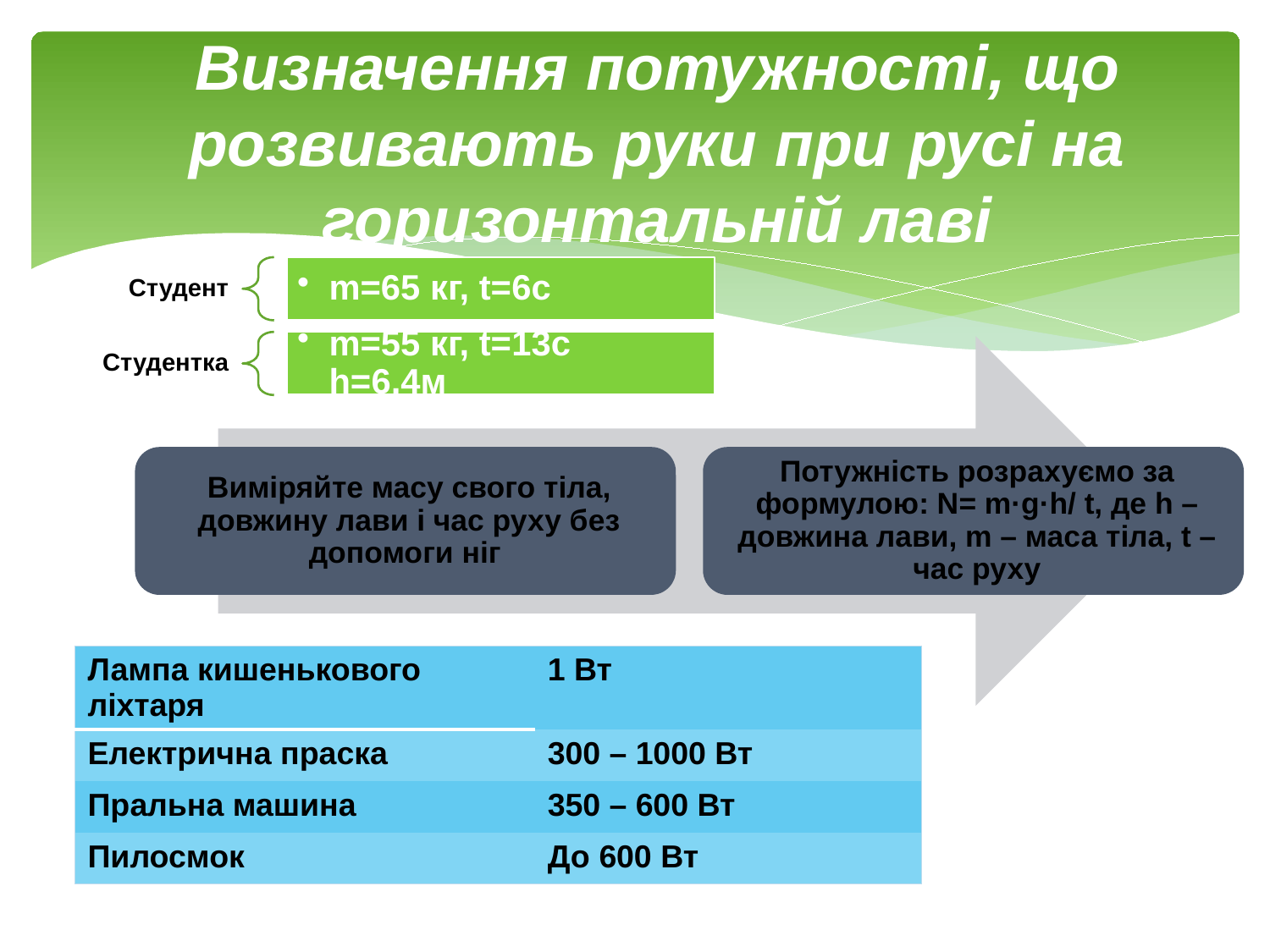

# Визначення потужності, що розвивають руки при русі на горизонтальній лаві
Студент
m=65 кг, t=6с
Студентка
m=55 кг, t=13с  h=6,4м
Виміряйте масу свого тіла, довжину лави і час руху без допомоги ніг
Потужність розрахуємо за формулою: N= m·g·h/ t, де h – довжина лави, m – маса тіла, t – час руху
| Лампа кишенькового ліхтаря | 1 Вт |
| --- | --- |
| Електрична праска | 300 – 1000 Вт |
| Пральна машина | 350 – 600 Вт |
| Пилосмок | До 600 Вт |